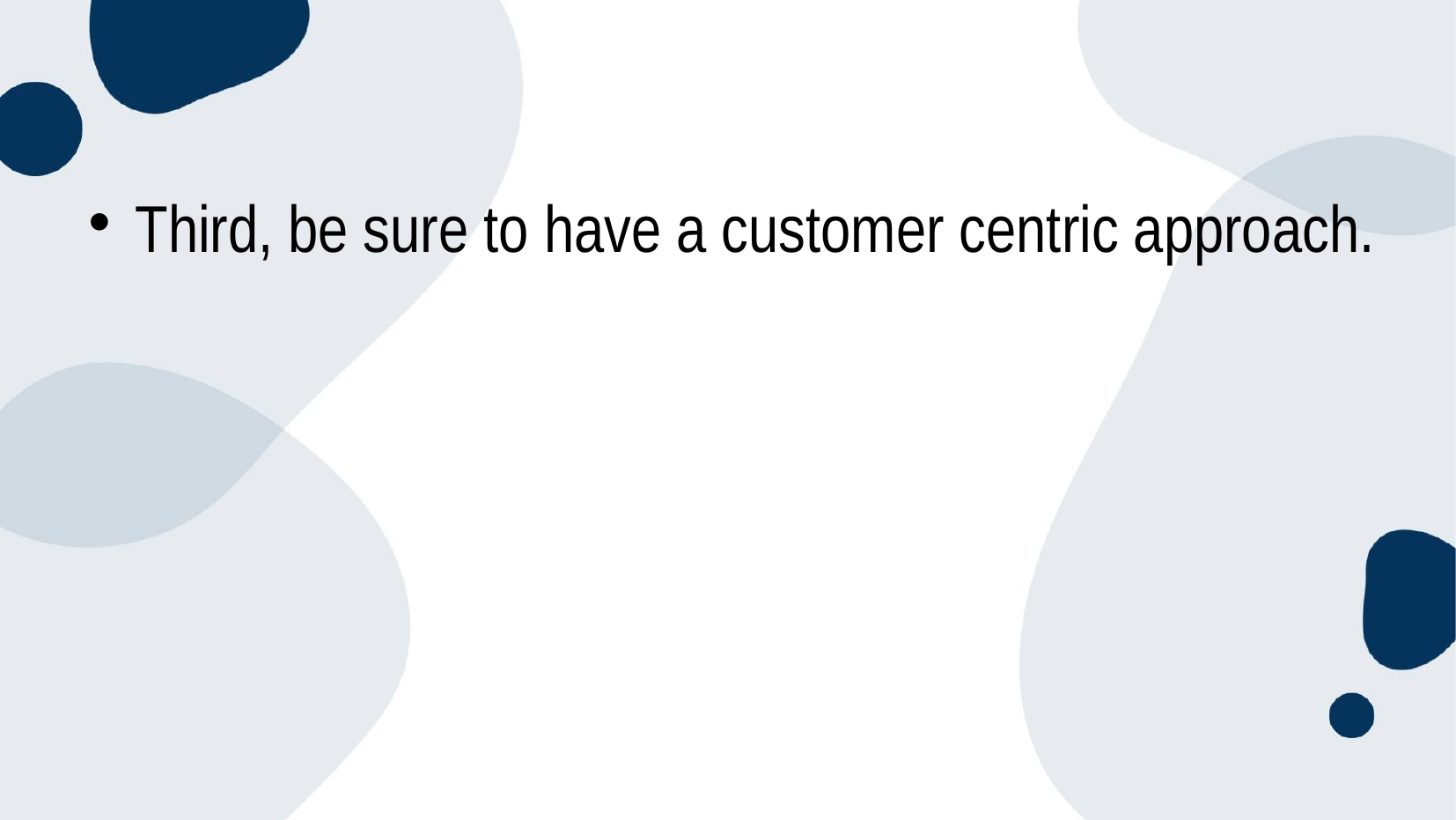

#
Third, be sure to have a customer centric approach.